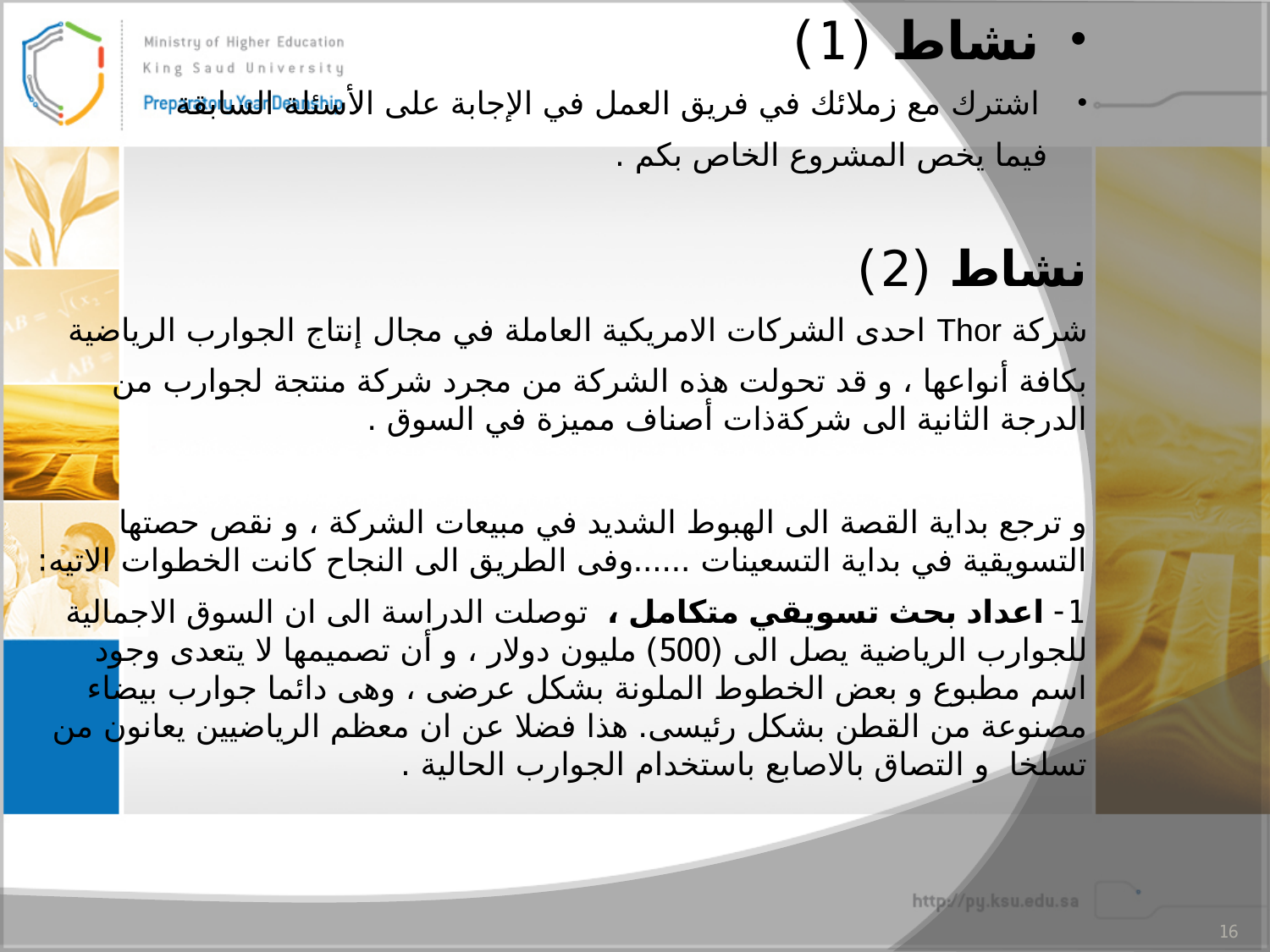

نشاط (1)
اشترك مع زملائك في فريق العمل في الإجابة على الأسئلة السابقة
    فيما يخص المشروع الخاص بكم .

نشاط (2)
شركة Thor احدى الشركات الامريكية العاملة في مجال إنتاج الجوارب الرياضية
بكافة أنواعها ، و قد تحولت هذه الشركة من مجرد شركة منتجة لجوارب من الدرجة الثانية الى شركةذات أصناف مميزة في السوق .

و ترجع بداية القصة الى الهبوط الشديد في مبيعات الشركة ، و نقص حصتها التسويقية في بداية التسعينات ......وفى الطريق الى النجاح كانت الخطوات الاتيه:
1- اعداد بحث تسويقي متكامل ،  توصلت الدراسة الى ان السوق الاجمالية للجوارب الرياضية يصل الى (500) مليون دولار ، و أن تصميمها لا يتعدى وجود اسم مطبوع و بعض الخطوط الملونة بشكل عرضى ، وهى دائما جوارب بيضاء مصنوعة من القطن بشكل رئيسى. هذا فضلا عن ان معظم الرياضيين يعانون من تسلخا  و التصاق بالاصابع باستخدام الجوارب الحالية .
16